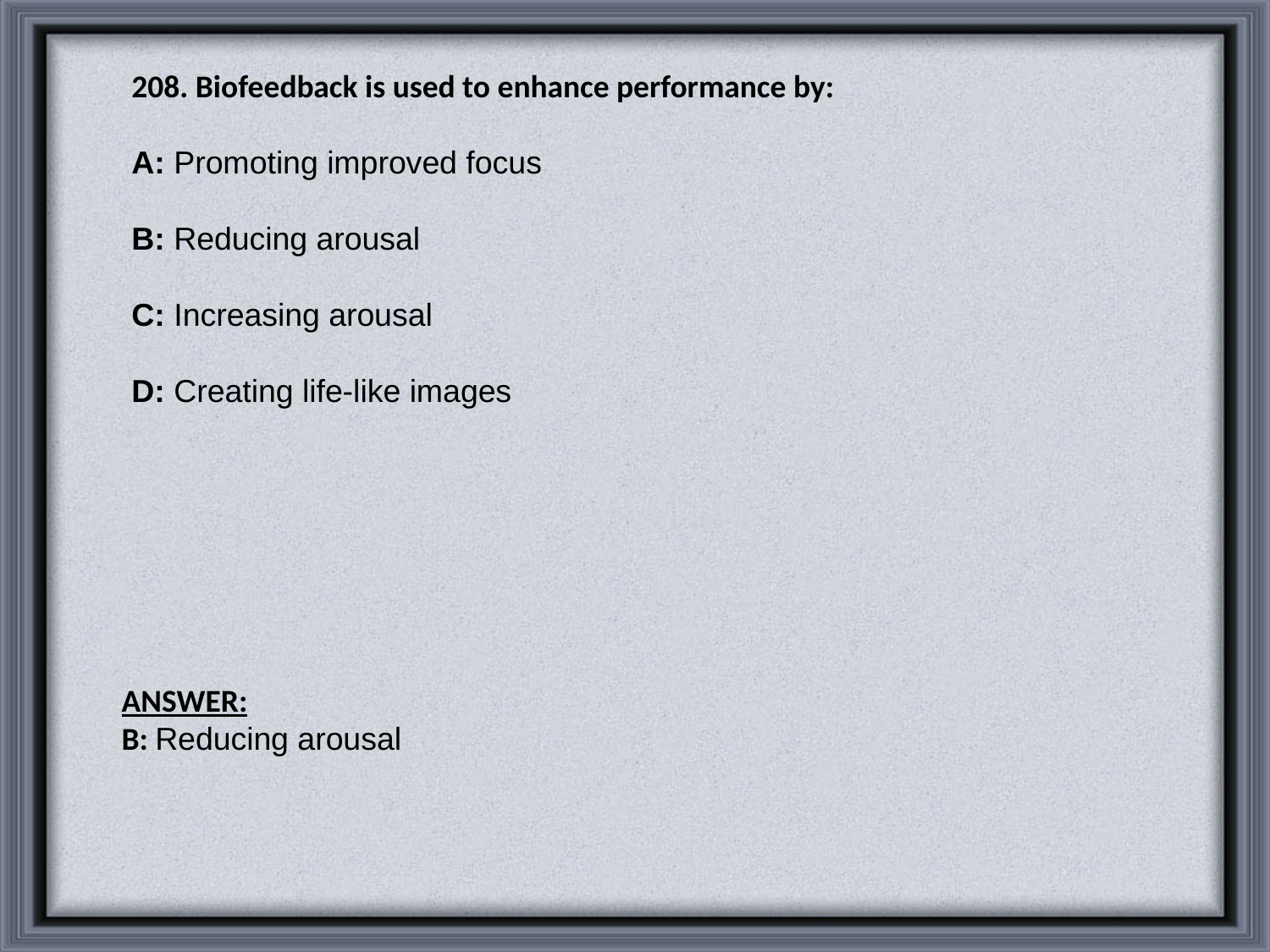

208. Biofeedback is used to enhance performance by:

A: Promoting improved focus

B: Reducing arousal

C: Increasing arousal

D: Creating life-like images

ANSWER:
B: Reducing arousal